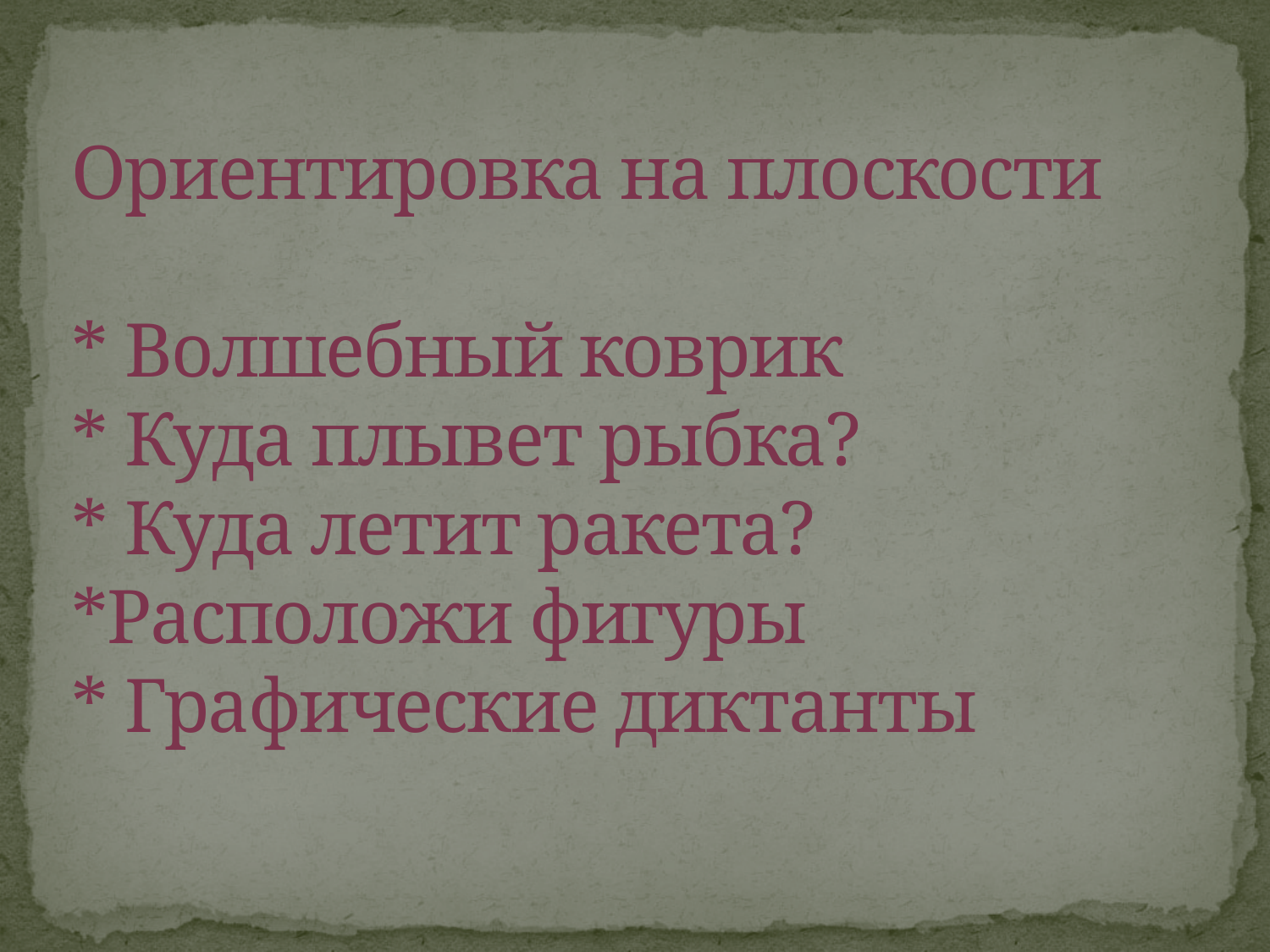

# Ориентировка на плоскости * Волшебный коврик * Куда плывет рыбка? * Куда летит ракета? *Расположи фигуры * Графические диктанты